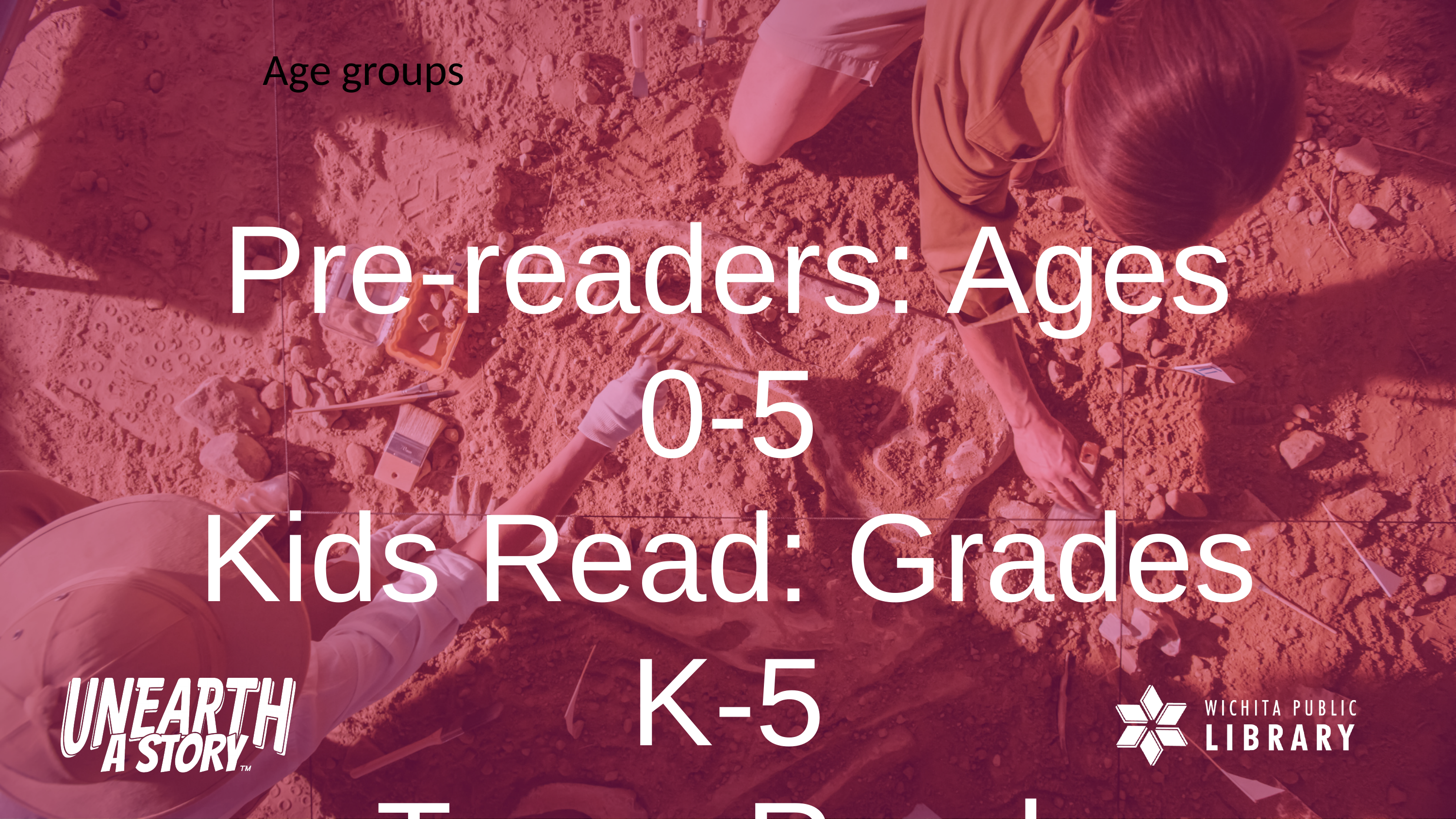

Age groups
Pre-readers: Ages 0-5
Kids Read: Grades K-5
Teens Read: Grades 6-12